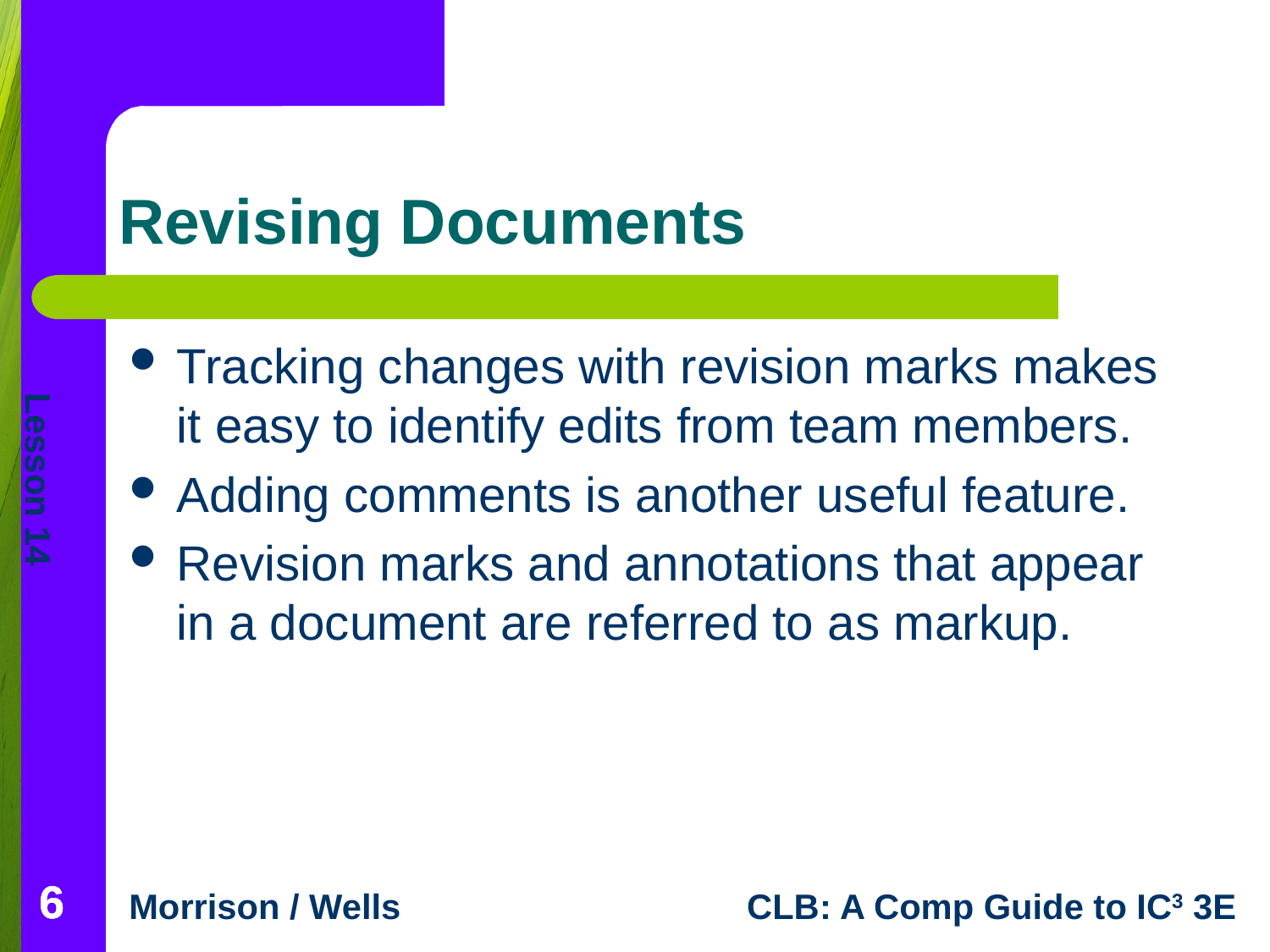

# Revising Documents
Tracking changes with revision marks makes it easy to identify edits from team members.
Adding comments is another useful feature.
Revision marks and annotations that appear in a document are referred to as markup.
6
6
6